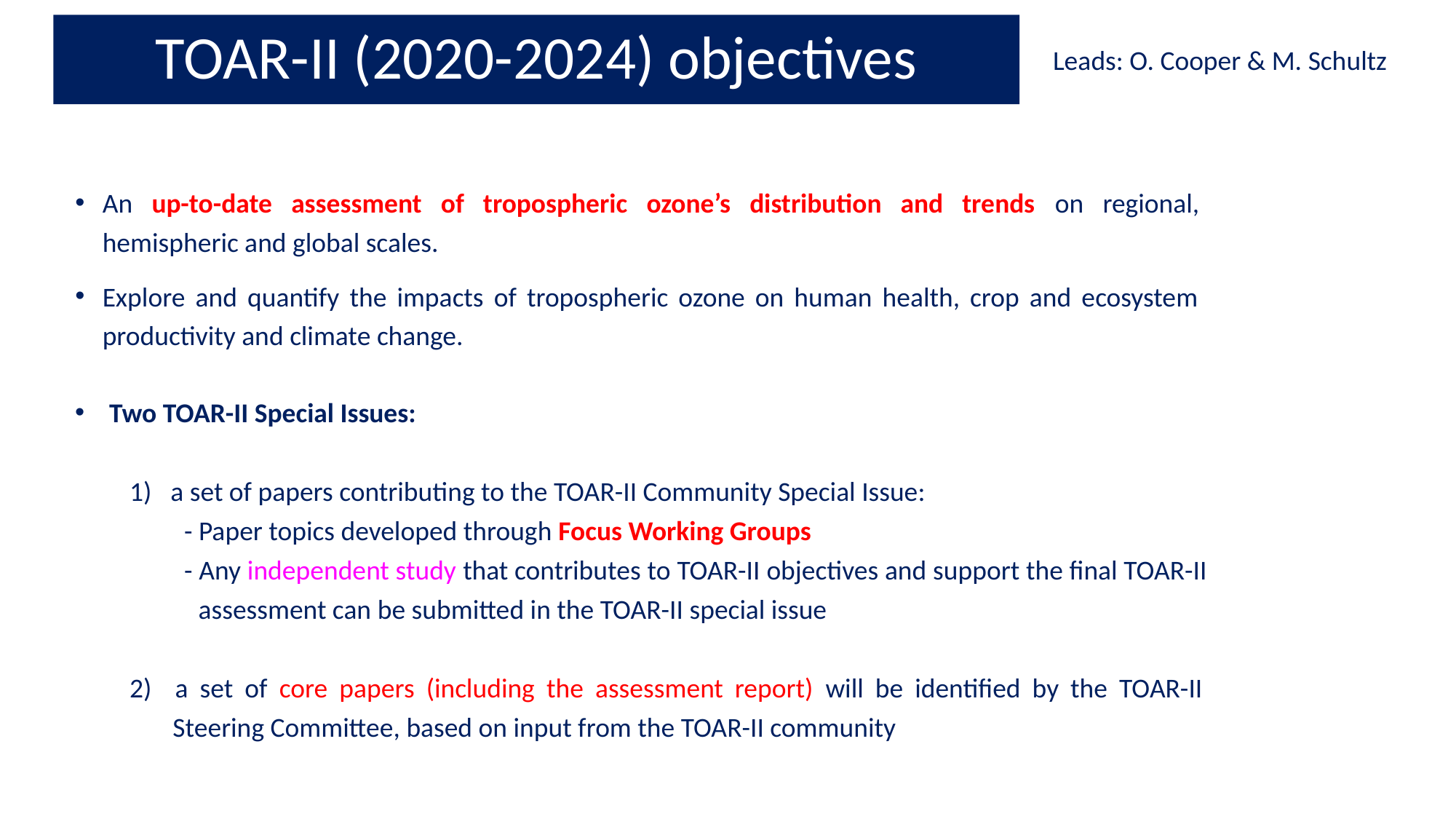

# TOAR-II (2020-2024) objectives
Leads: O. Cooper & M. Schultz
An up-to-date assessment of tropospheric ozone’s distribution and trends on regional, hemispheric and global scales.
Explore and quantify the impacts of tropospheric ozone on human health, crop and ecosystem productivity and climate change.
Two TOAR-II Special Issues:

a set of papers contributing to the TOAR-II Community Special Issue:
	- Paper topics developed through Focus Working Groups
	- Any independent study that contributes to TOAR-II objectives and support the final TOAR-II
                    assessment can be submitted in the TOAR-II special issue

2)  a set of core papers (including the assessment report) will be identified by the TOAR-II
       Steering Committee, based on input from the TOAR-II community